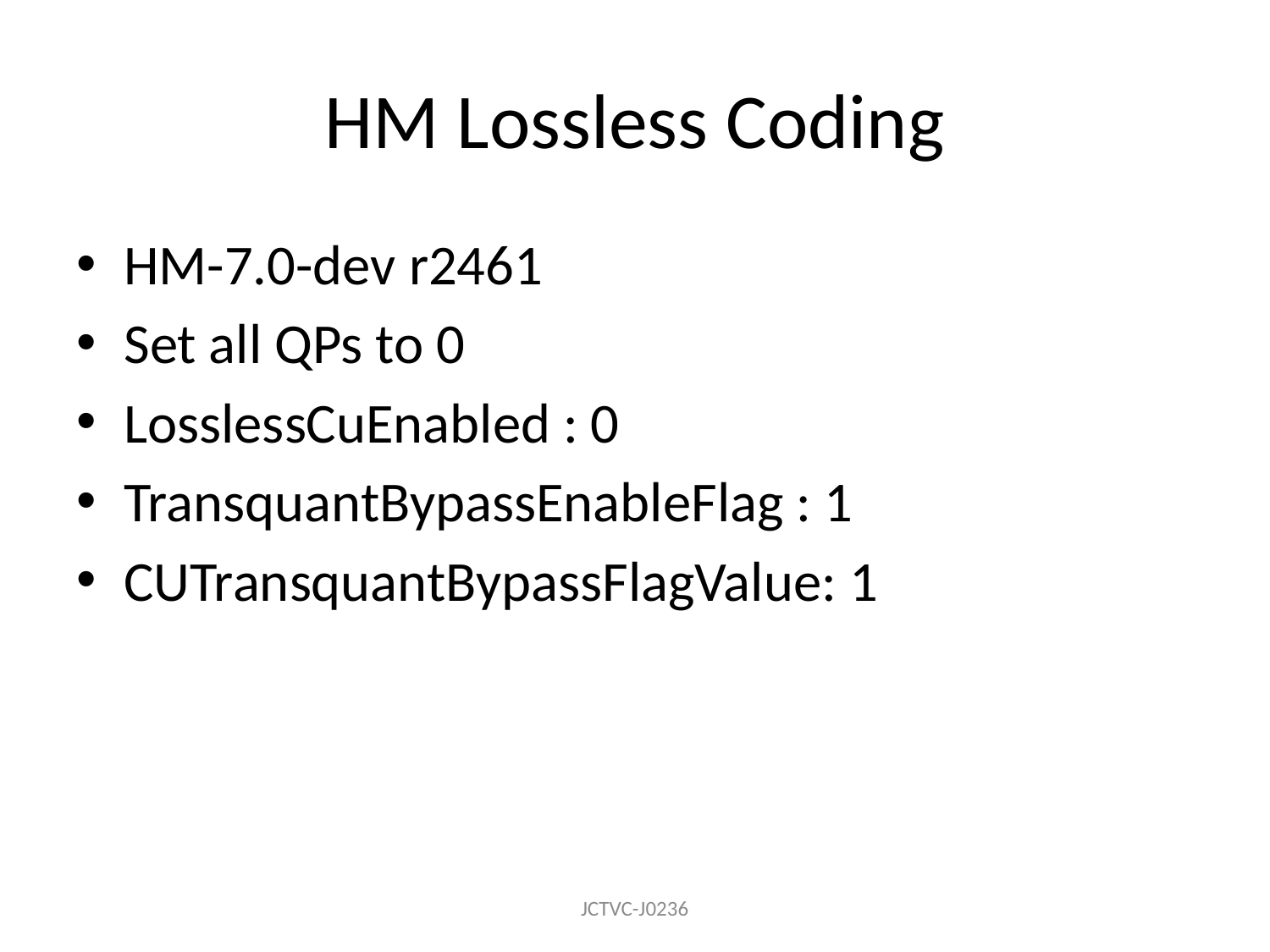

# HM Lossless Coding
HM-7.0-dev r2461
Set all QPs to 0
LosslessCuEnabled : 0
TransquantBypassEnableFlag : 1
CUTransquantBypassFlagValue: 1
JCTVC-J0236